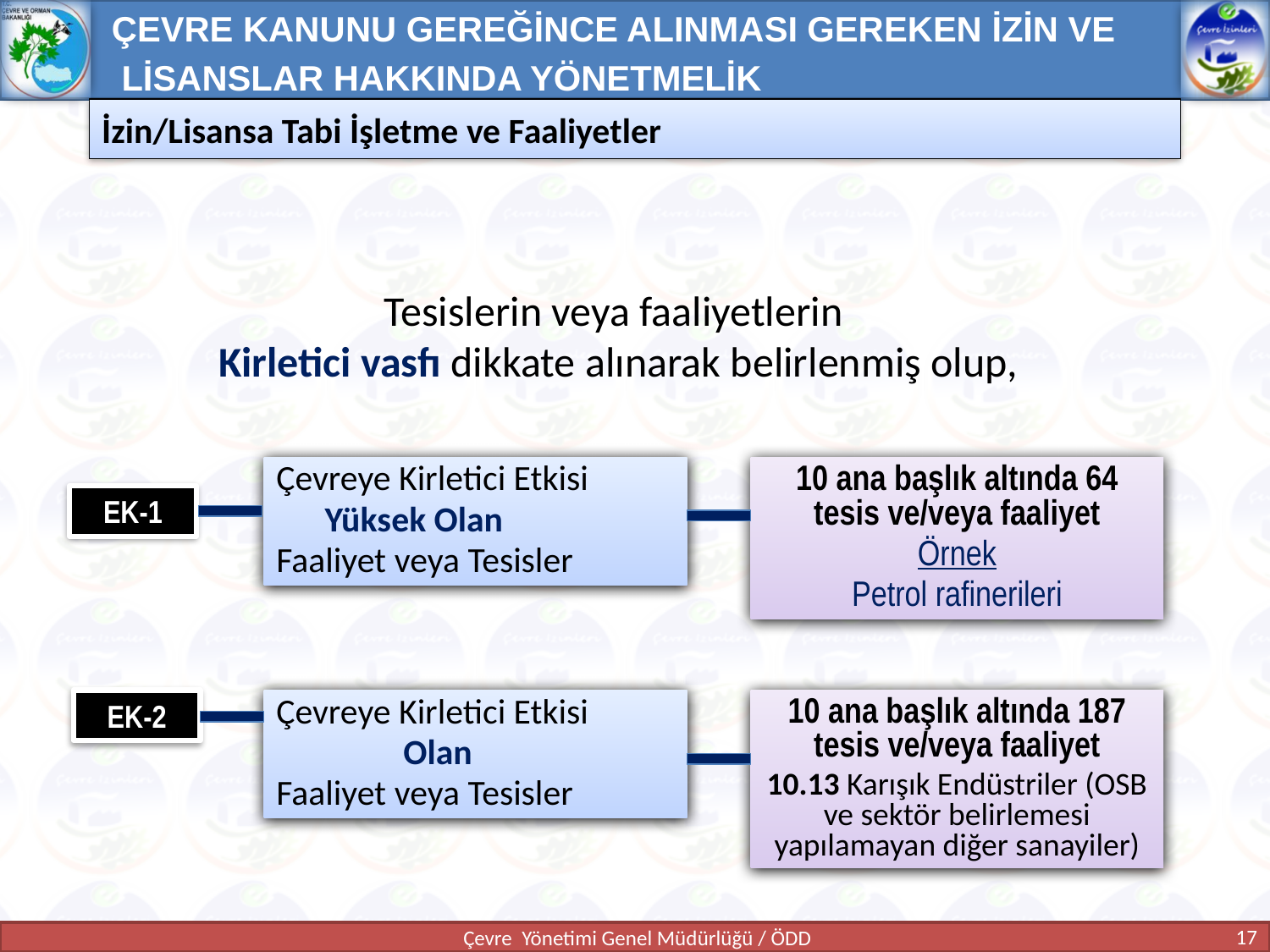

ÇEVRE KANUNU GEREĞİNCE ALINMASI GEREKEN İZİN VE
 LİSANSLAR HAKKINDA YÖNETMELİK
İzin/Lisansa Tabi İşletme ve Faaliyetler
Tesislerin veya faaliyetlerin
Kirletici vasfı dikkate alınarak belirlenmiş olup,

Çevreye Kirletici Etkisi
      Yüksek Olan
Faaliyet veya Tesisler

10 ana başlık altında 64 tesis ve/veya faaliyet
Örnek
Petrol rafinerileri
EK-1

EK-2
Çevreye Kirletici Etkisi
	Olan
Faaliyet veya Tesisler
10 ana başlık altında 187 tesis ve/veya faaliyet
10.13 Karışık Endüstriler (OSB ve sektör belirlemesi yapılamayan diğer sanayiler)

17
Çevre  Yönetimi Genel Müdürlüğü / ÖDD